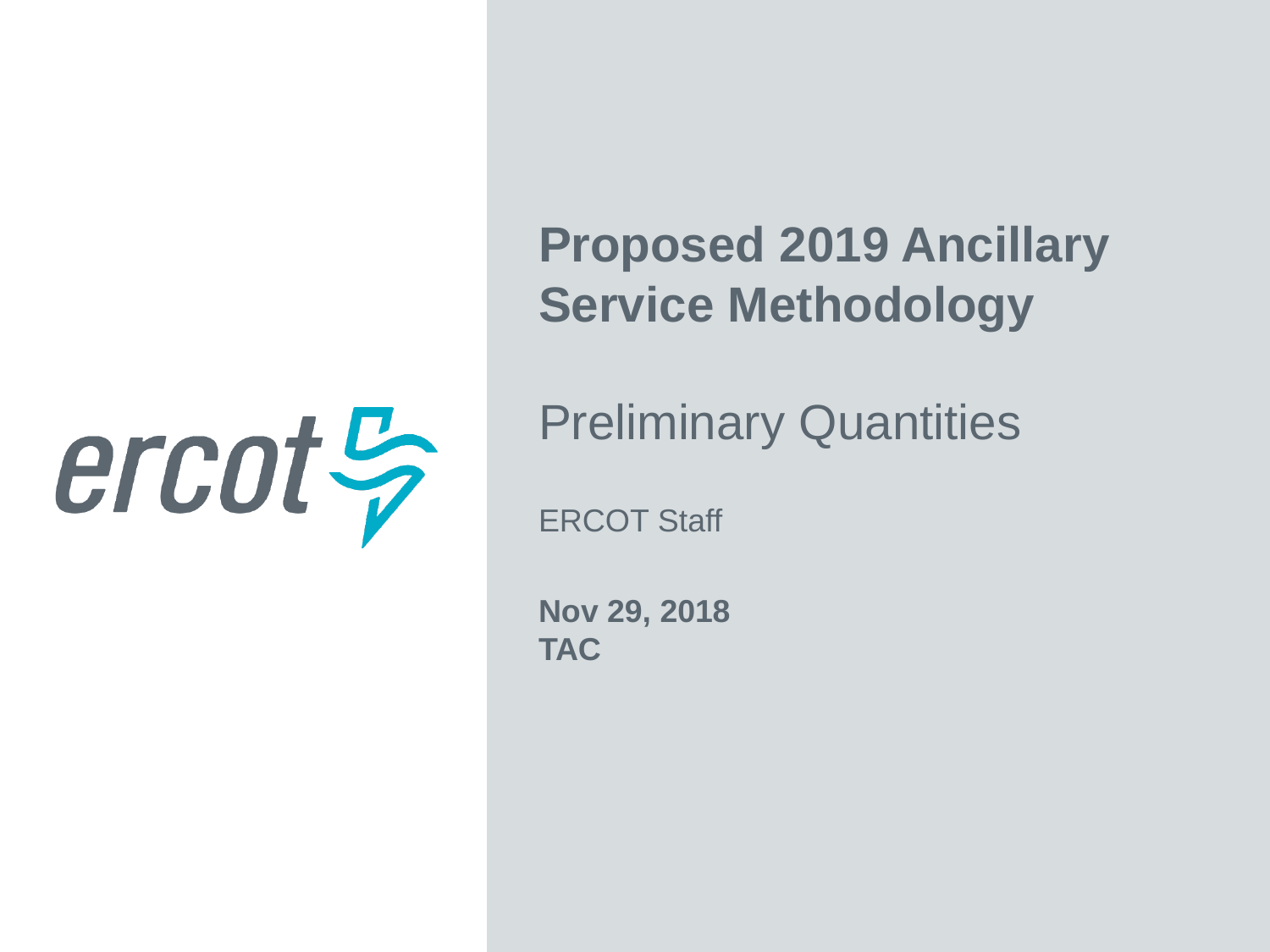

Proposed 2019 Ancillary Service Methodology

Preliminary Quantities

ERCOT Staff
Nov 29, 2018
TAC